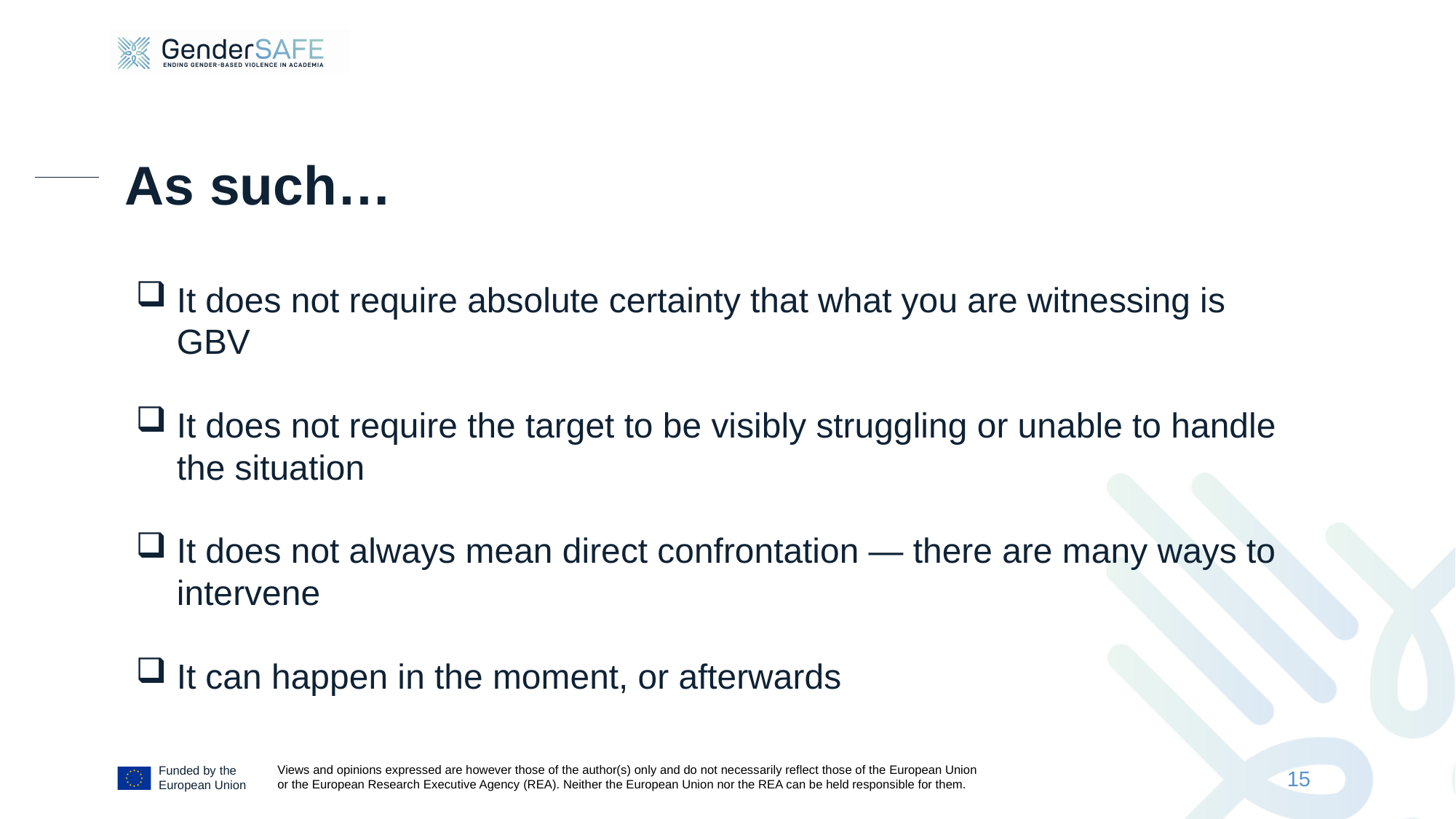

# As such…

It does not require absolute certainty that what you are witnessing is GBV

It does not require the target to be visibly struggling or unable to handle the situation

It does not always mean direct confrontation — there are many ways to intervene

It can happen in the moment, or afterwards
15